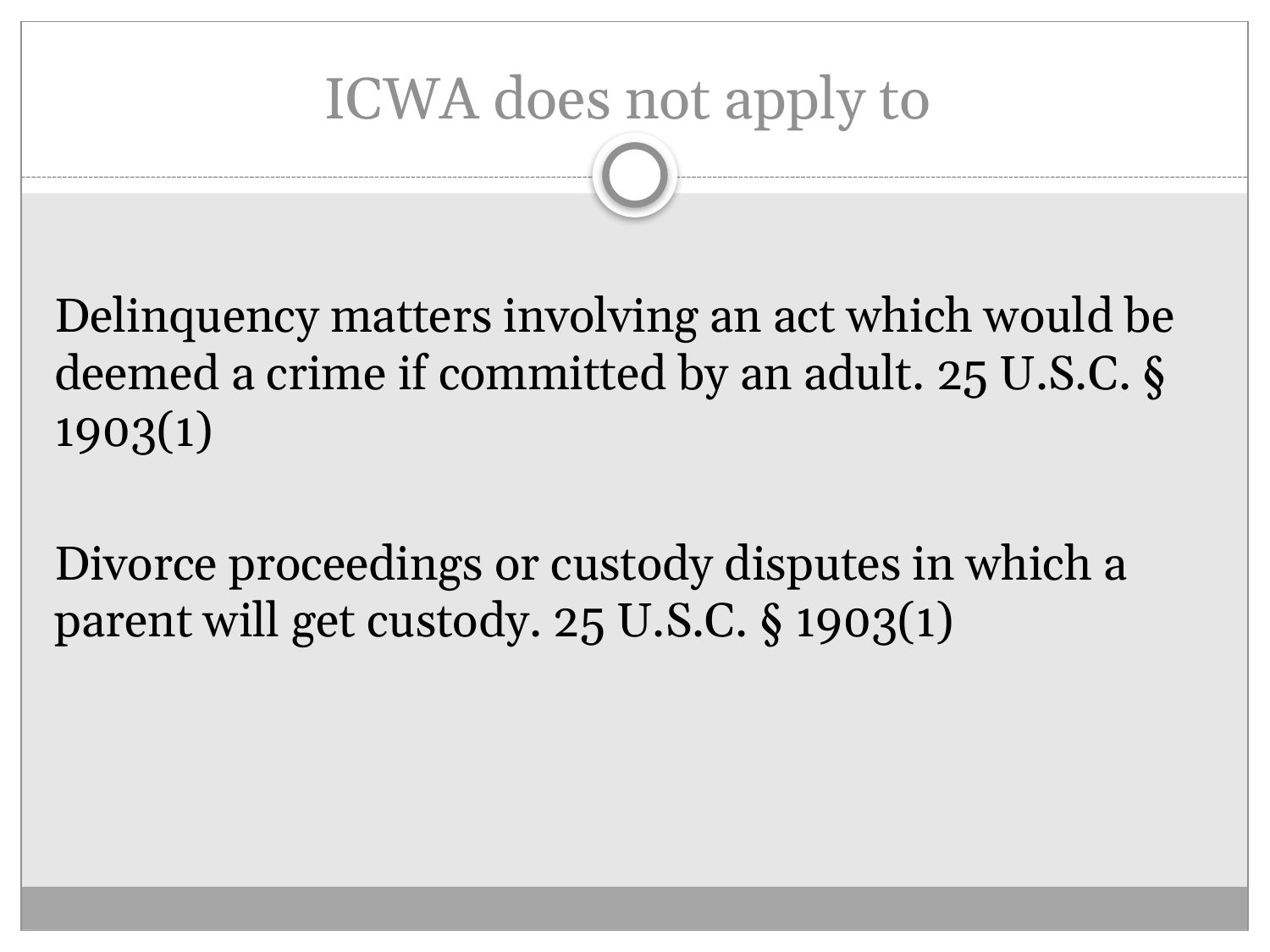

# ICWA does not apply to

Delinquency matters involving an act which would be deemed a crime if committed by an adult. 25 U.S.C. § 1903(1)

Divorce proceedings or custody disputes in which a parent will get custody. 25 U.S.C. § 1903(1)